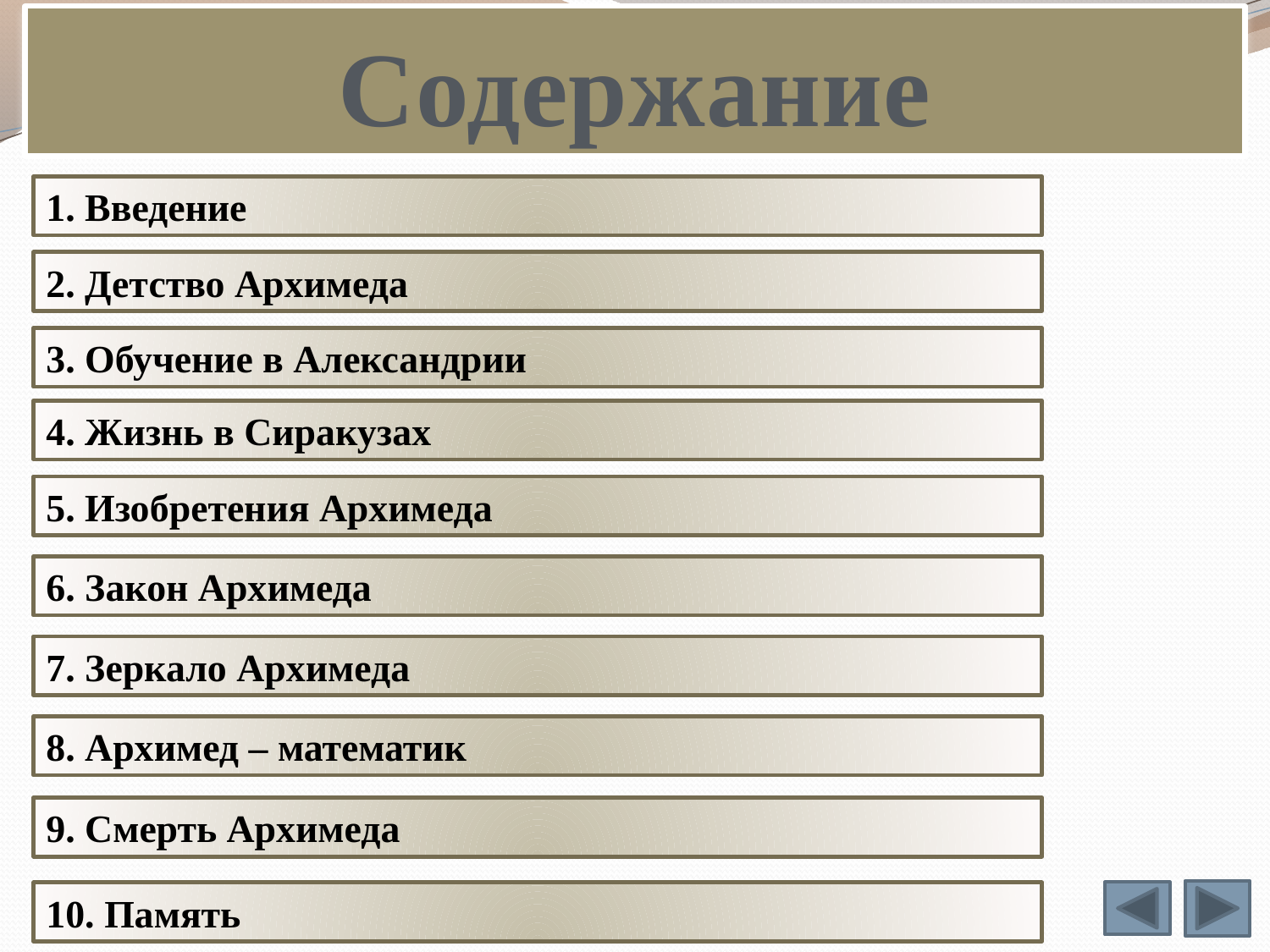

# Содержание
1. Введение
2. Детство Архимеда
3. Обучение в Александрии
4. Жизнь в Сиракузах
5. Изобретения Архимеда
6. Закон Архимеда
7. Зеркало Архимеда
8. Архимед – математик
9. Смерть Архимеда

10. Память